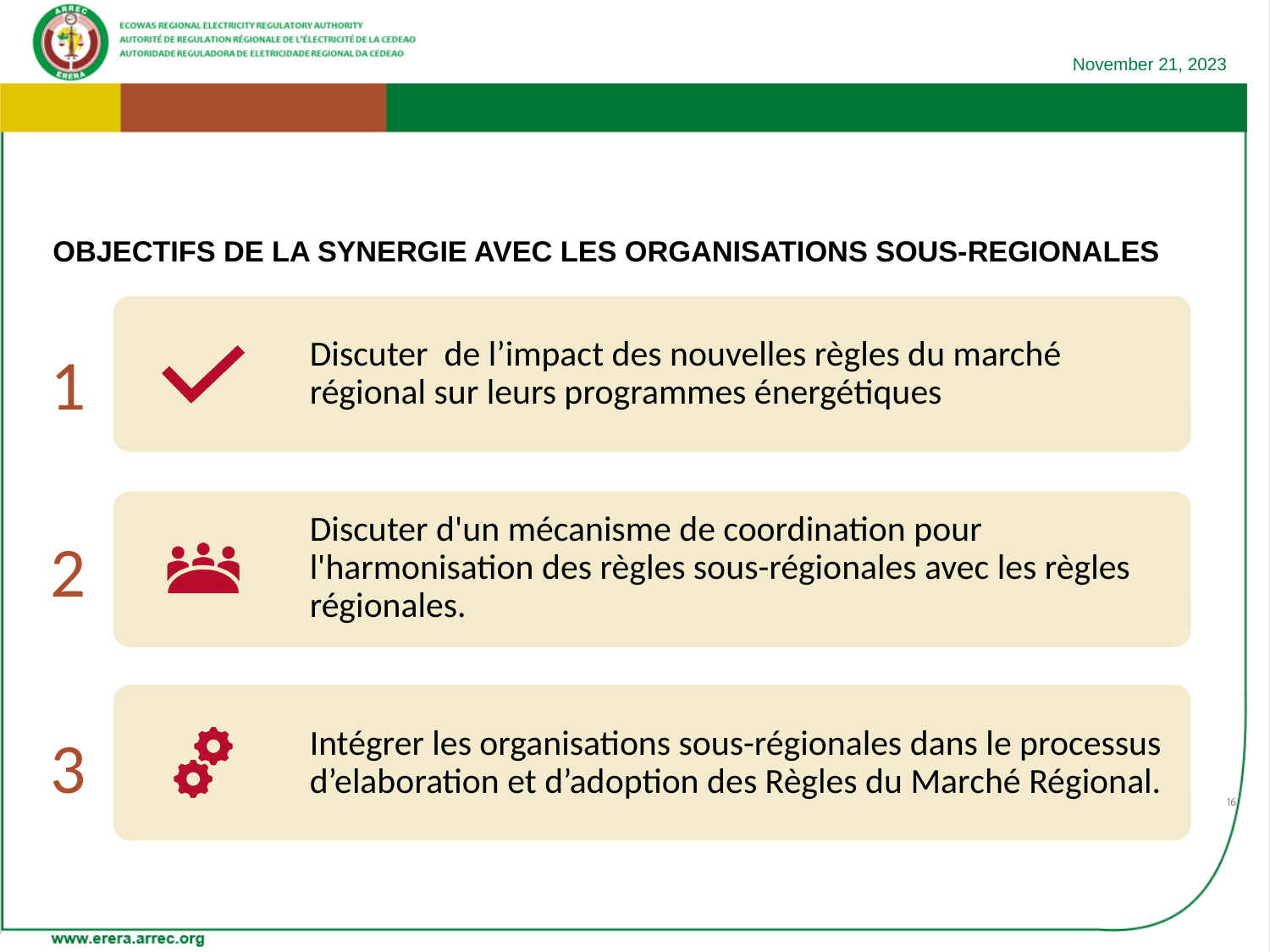

# OBJECTIFS DE LA SYNERGIE AVEC LES ORGANISATIONS SOUS-REGIONALES
Discuter  de l’impact des nouvelles règles du marché régional sur leurs programmes énergétiques
Discuter d'un mécanisme de coordination pour l'harmonisation des règles sous-régionales avec les règles régionales.
Intégrer les organisations sous-régionales dans le processus d’elaboration et d’adoption des Règles du Marché Régional.
1
2
3
16